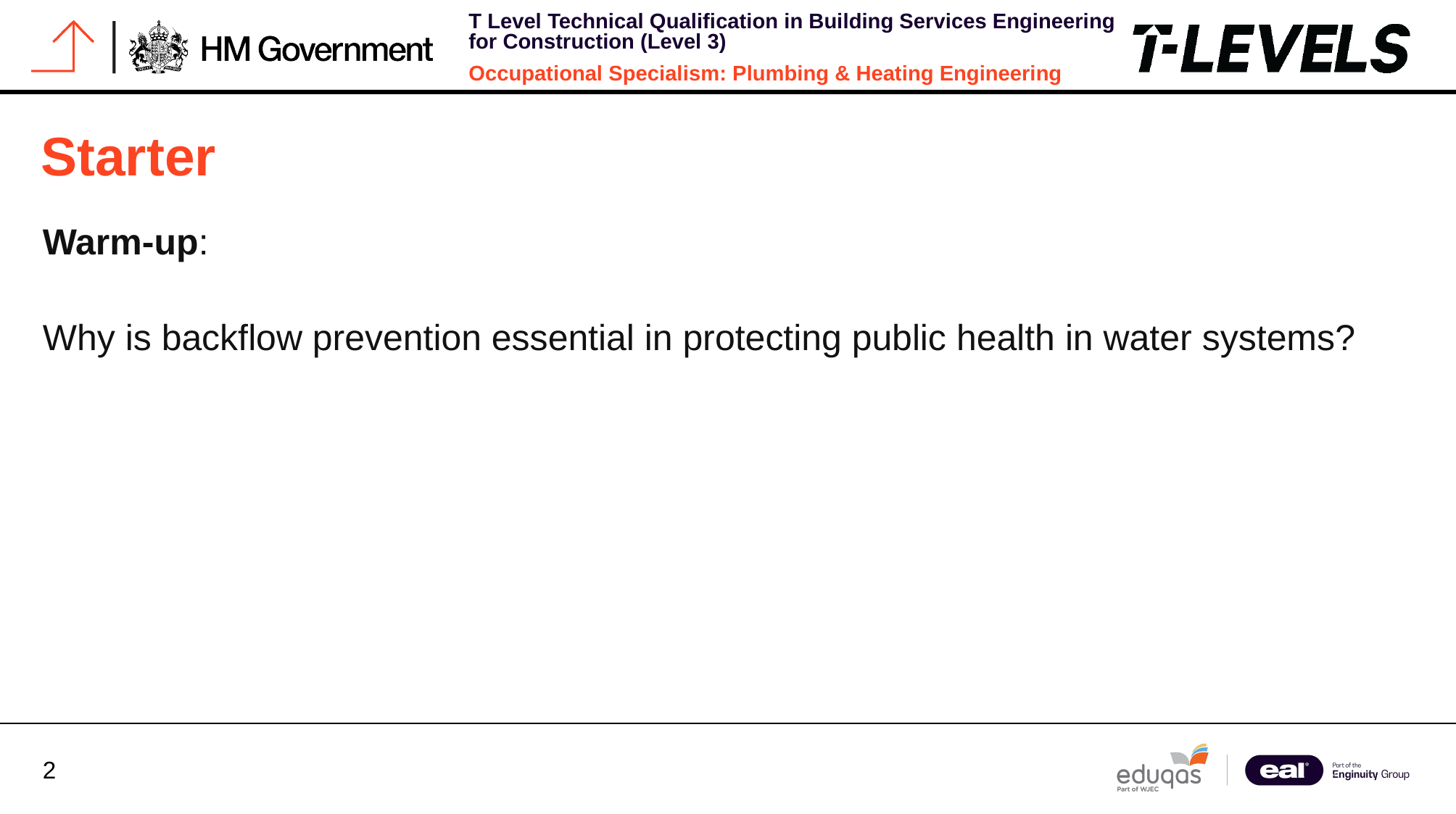

# Starter
Warm-up:

Why is backflow prevention essential in protecting public health in water systems?